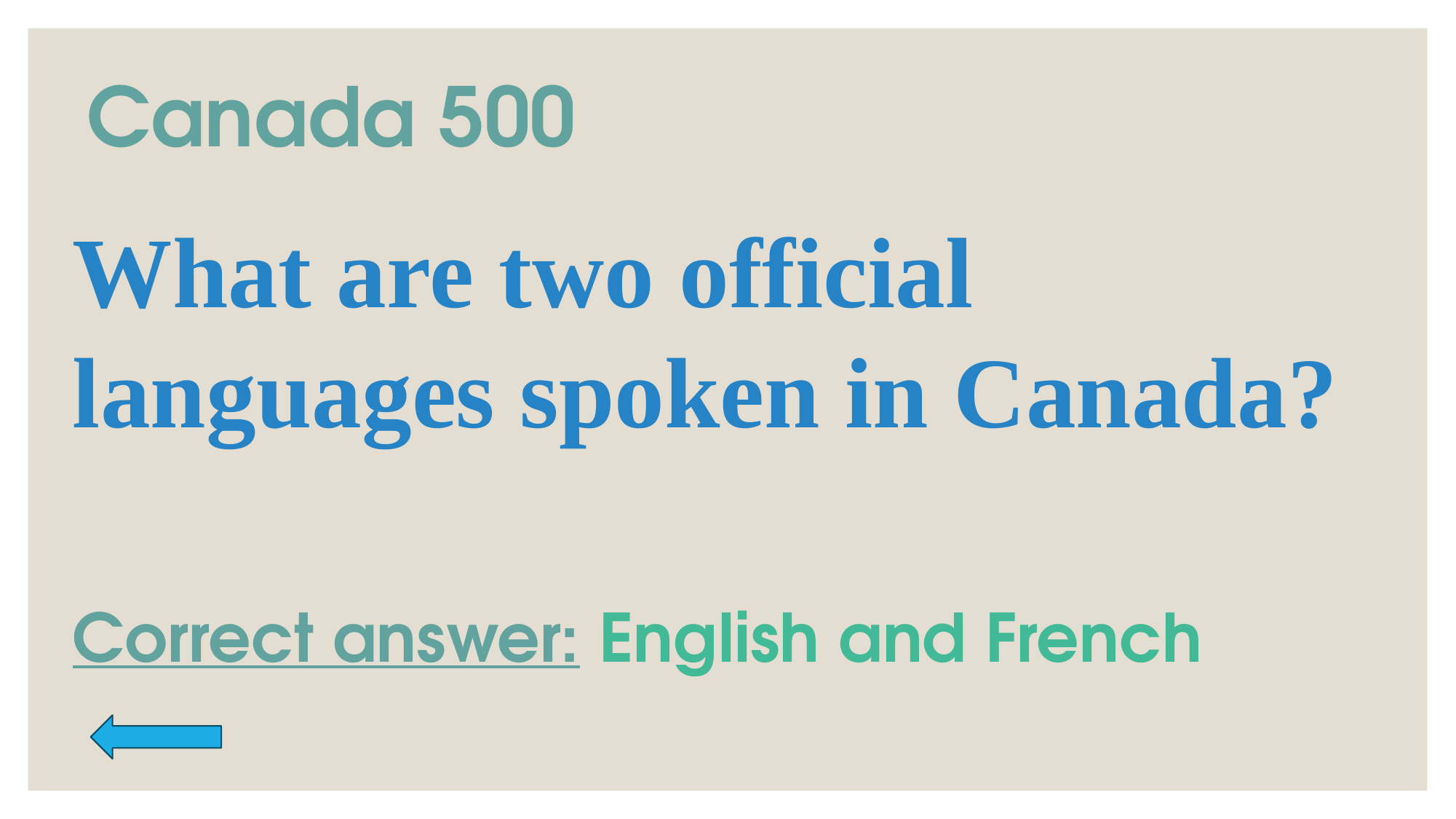

# Canada 500
What are two official languages spoken in Canada?
Correct answer: English and French